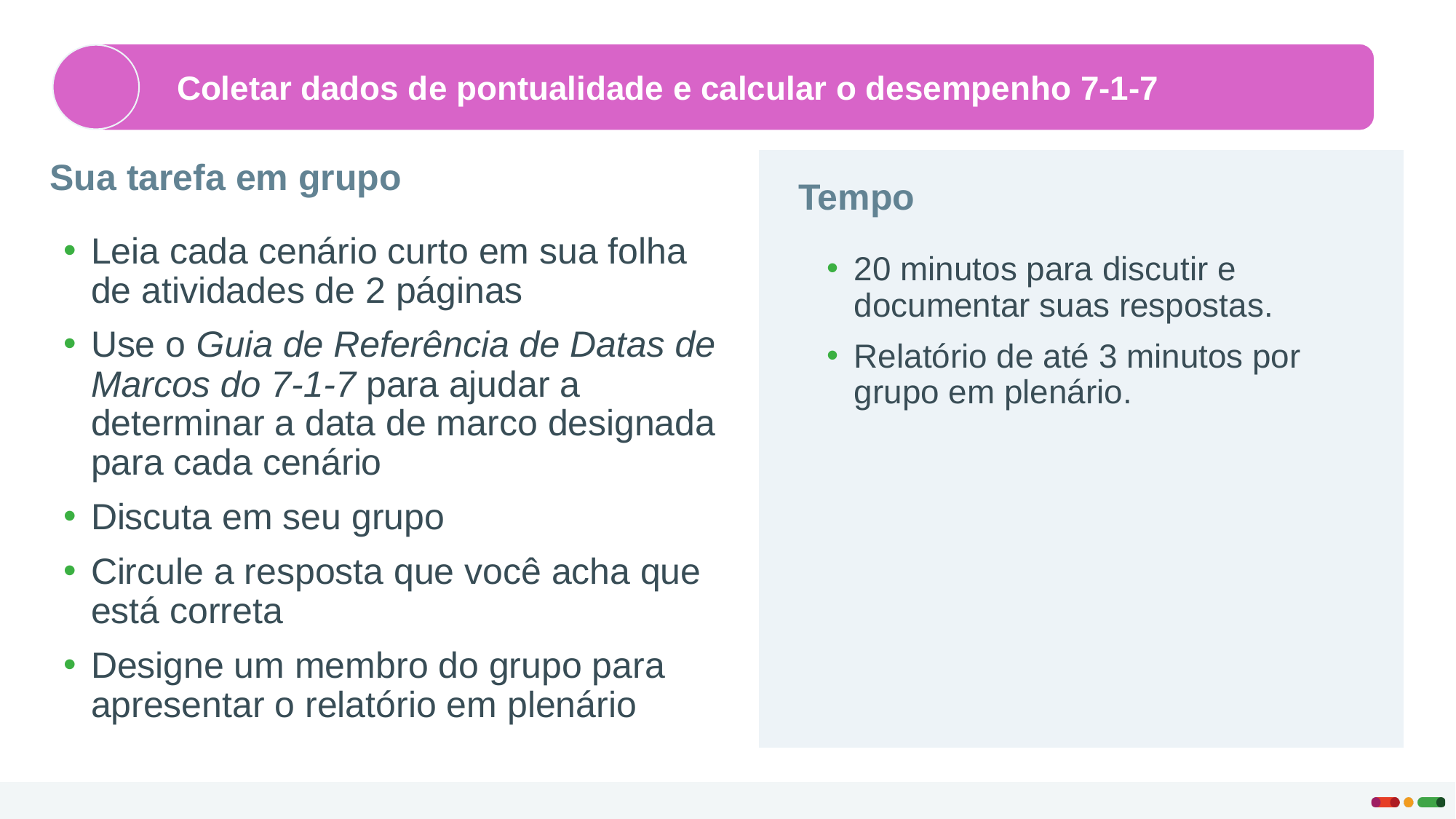

Coletar dados de pontualidade e calcular o desempenho 7-1-7

Tempo
Sua tarefa em grupo

Leia cada cenário curto em sua folha de atividades de 2 páginas
Use o Guia de Referência de Datas de Marcos do 7-1-7 para ajudar a determinar a data de marco designada para cada cenário
Discuta em seu grupo
Circule a resposta que você acha que está correta
Designe um membro do grupo para apresentar o relatório em plenário
20 minutos para discutir e documentar suas respostas.
Relatório de até 3 minutos por grupo em plenário.